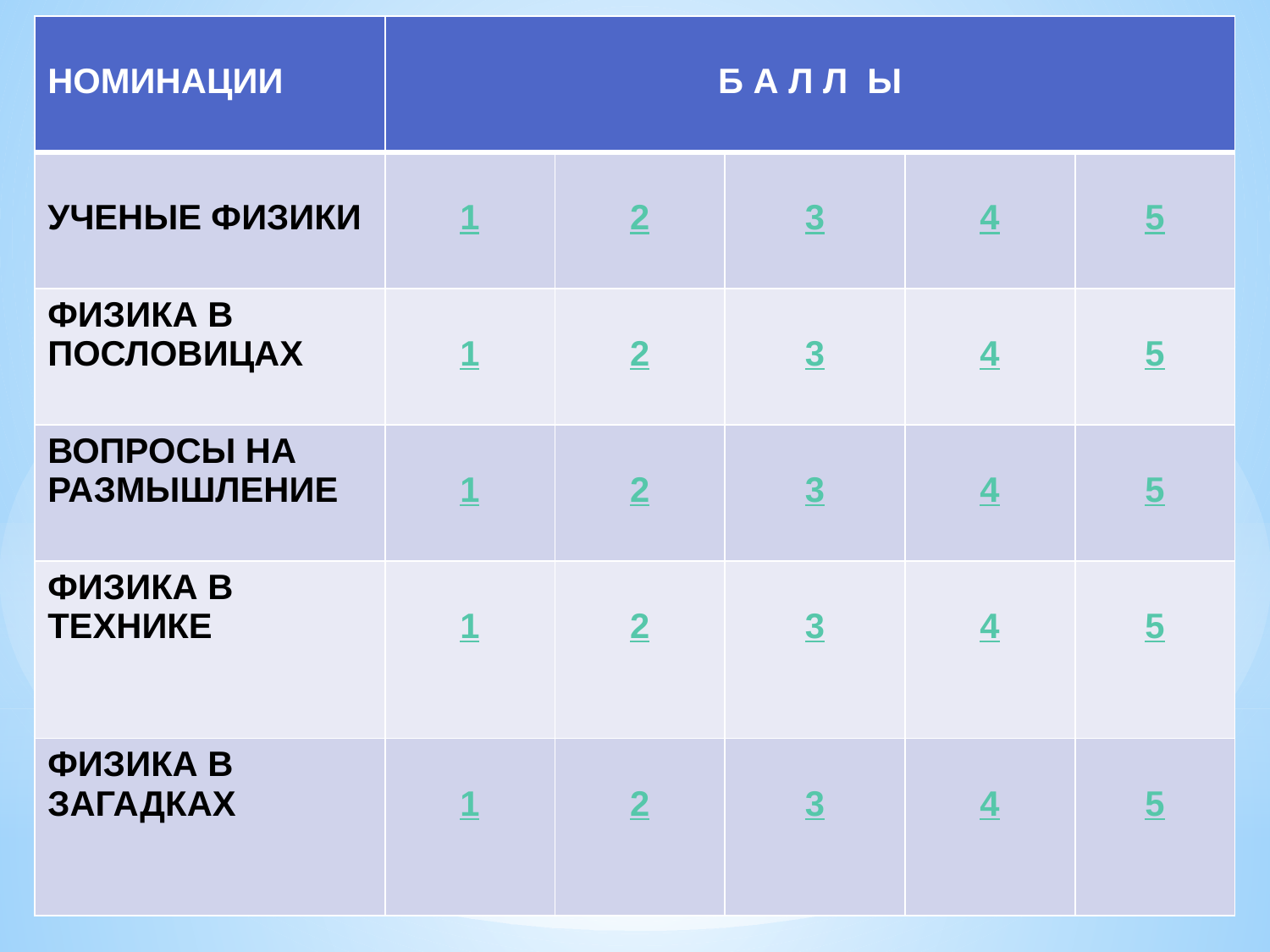

| НОМИНАЦИИ | Б А Л Л Ы |  |  |  |  |
| --- | --- | --- | --- | --- | --- |
| УЧЕНЫЕ ФИЗИКИ | 1 | 2 | 3 | 4 | 5 |
| ФИЗИКА В ПОСЛОВИЦАХ | 1 | 2 | 3 | 4 | 5 |
| ВОПРОСЫ НА РАЗМЫШЛЕНИЕ | 1 | 2 | 3 | 4 | 5 |
| ФИЗИКА В ТЕХНИКЕ | 1 | 2 | 3 | 4 | 5 |
| ФИЗИКА В ЗАГАДКАХ | 1 | 2 | 3 | 4 | 5 |